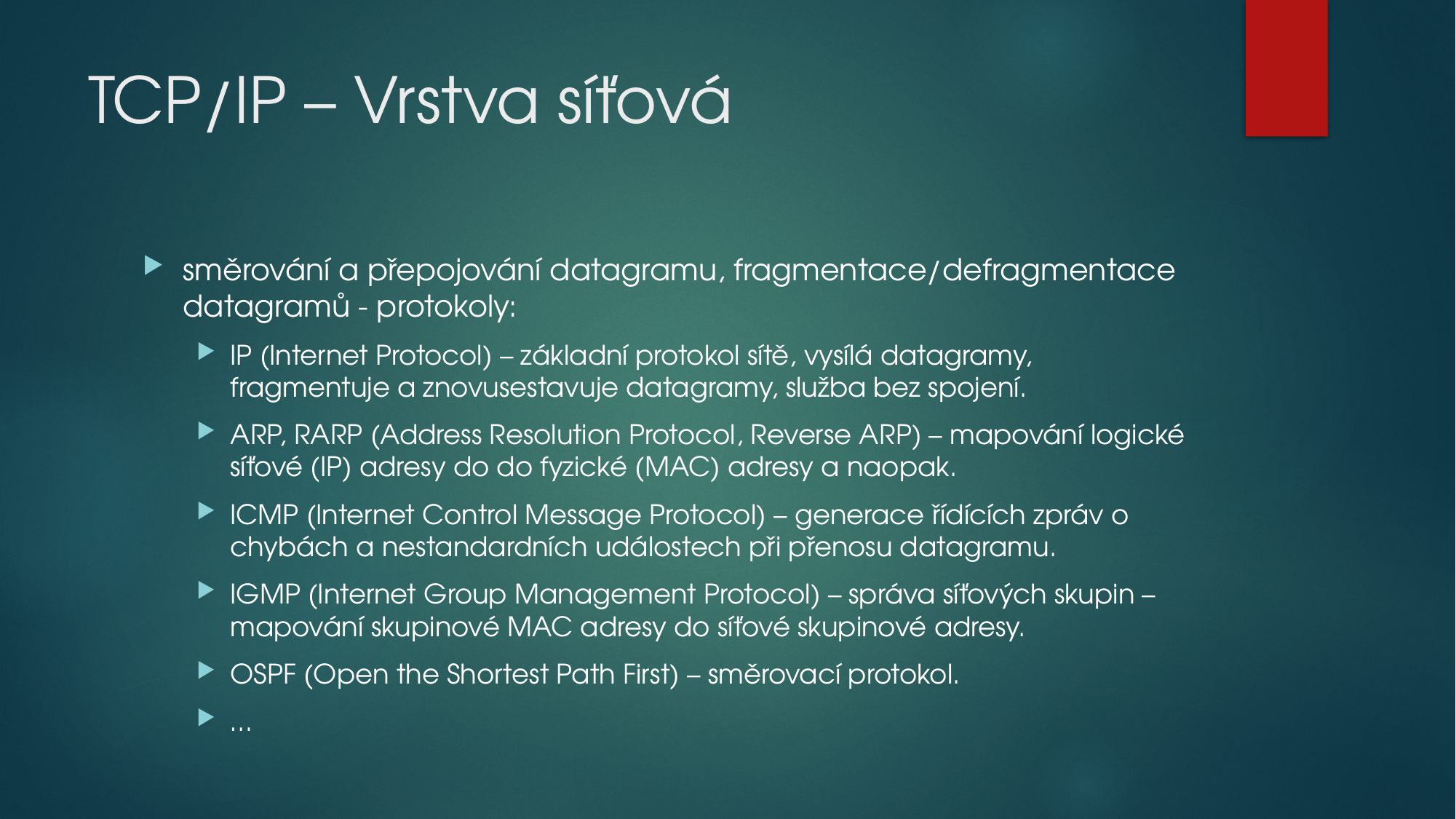

# TCP/IP – Vrstva síťová
směrování a přepojování datagramu, fragmentace/defragmentace datagramů - protokoly:
IP (Internet Protocol) – základní protokol sítě, vysílá datagramy, fragmentuje a znovusestavuje datagramy, služba bez spojení.
ARP, RARP (Address Resolution Protocol, Reverse ARP) – mapování logické síťové (IP) adresy do do fyzické (MAC) adresy a naopak.
ICMP (Internet Control Message Protocol) – generace řídících zpráv o chybách a nestandardních událostech při přenosu datagramu.
IGMP (Internet Group Management Protocol) – správa síťových skupin – mapování skupinové MAC adresy do síťové skupinové adresy.
OSPF (Open the Shortest Path First) – směrovací protokol.
…